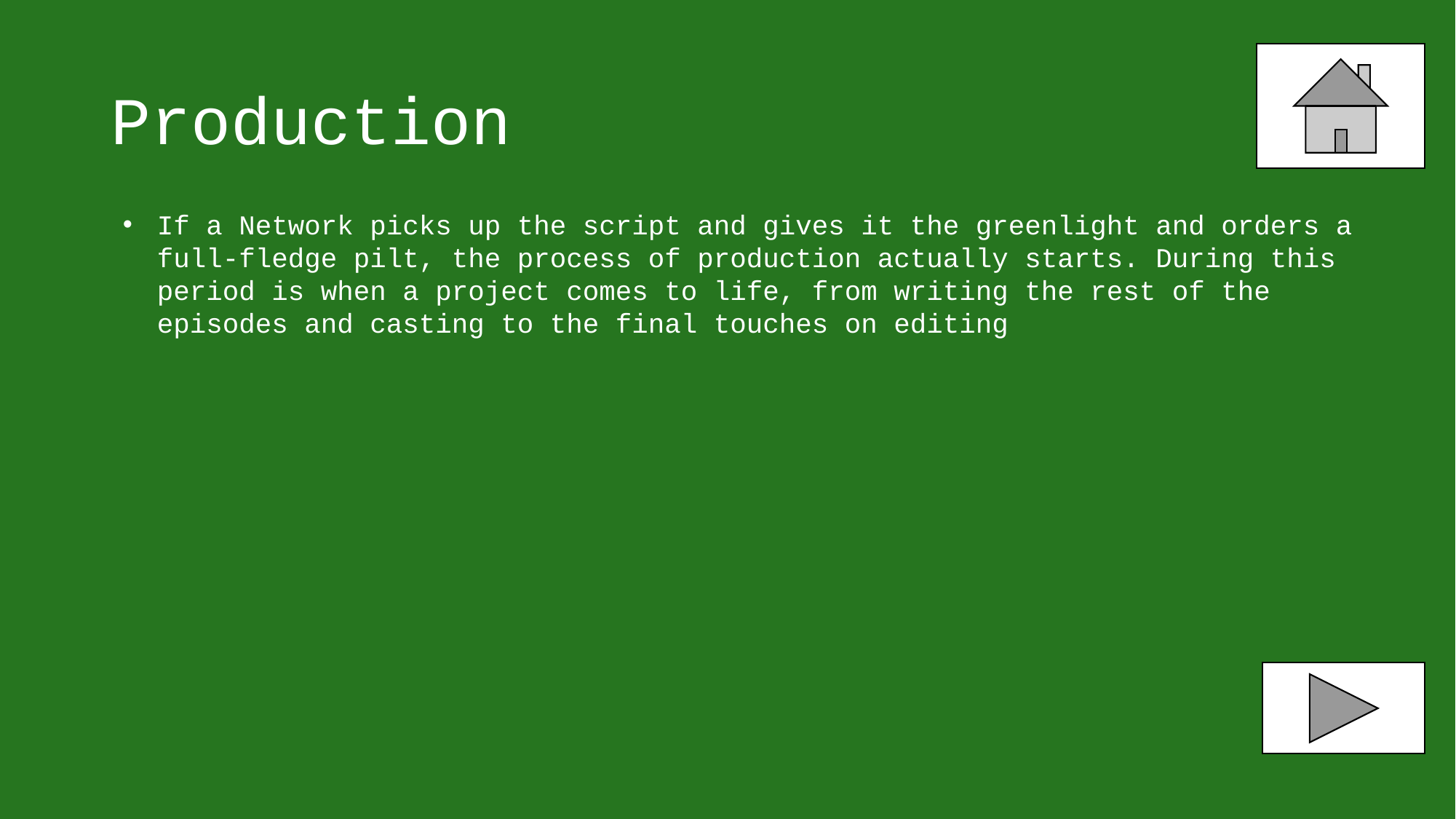

# Production

If a Network picks up the script and gives it the greenlight and orders a full-fledge pilt, the process of production actually starts. During this period is when a project comes to life, from writing the rest of the episodes and casting to the final touches on editing